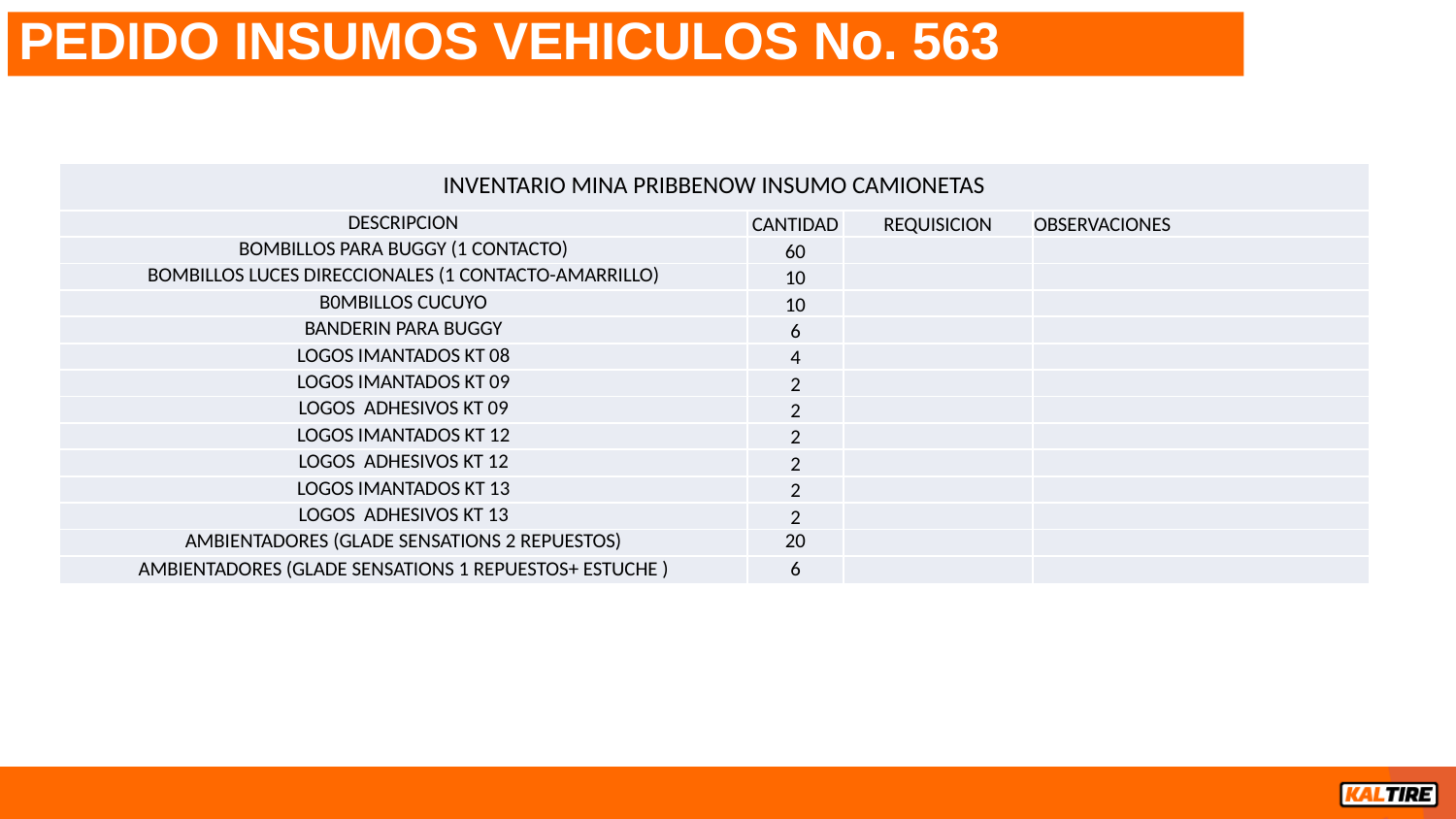

PEDIDO INSUMOS VEHICULOS No. 563
| INVENTARIO MINA PRIBBENOW INSUMO CAMIONETAS |  |  |  |
| --- | --- | --- | --- |
| DESCRIPCION | CANTIDAD | REQUISICION | OBSERVACIONES |
| BOMBILLOS PARA BUGGY (1 CONTACTO) | 60 |  |  |
| BOMBILLOS LUCES DIRECCIONALES (1 CONTACTO-AMARRILLO) | 10 |  |  |
| B0MBILLOS CUCUYO | 10 |  |  |
| BANDERIN PARA BUGGY | 6 |  |  |
| LOGOS IMANTADOS KT 08 | 4 |  |  |
| LOGOS IMANTADOS KT 09 | 2 |  |  |
| LOGOS ADHESIVOS KT 09 | 2 |  |  |
| LOGOS IMANTADOS KT 12 | 2 |  |  |
| LOGOS ADHESIVOS KT 12 | 2 |  |  |
| LOGOS IMANTADOS KT 13 | 2 |  |  |
| LOGOS ADHESIVOS KT 13 | 2 |  |  |
| AMBIENTADORES (GLADE SENSATIONS 2 REPUESTOS) | 20 |  |  |
| AMBIENTADORES (GLADE SENSATIONS 1 REPUESTOS+ ESTUCHE ) | 6 |  |  |